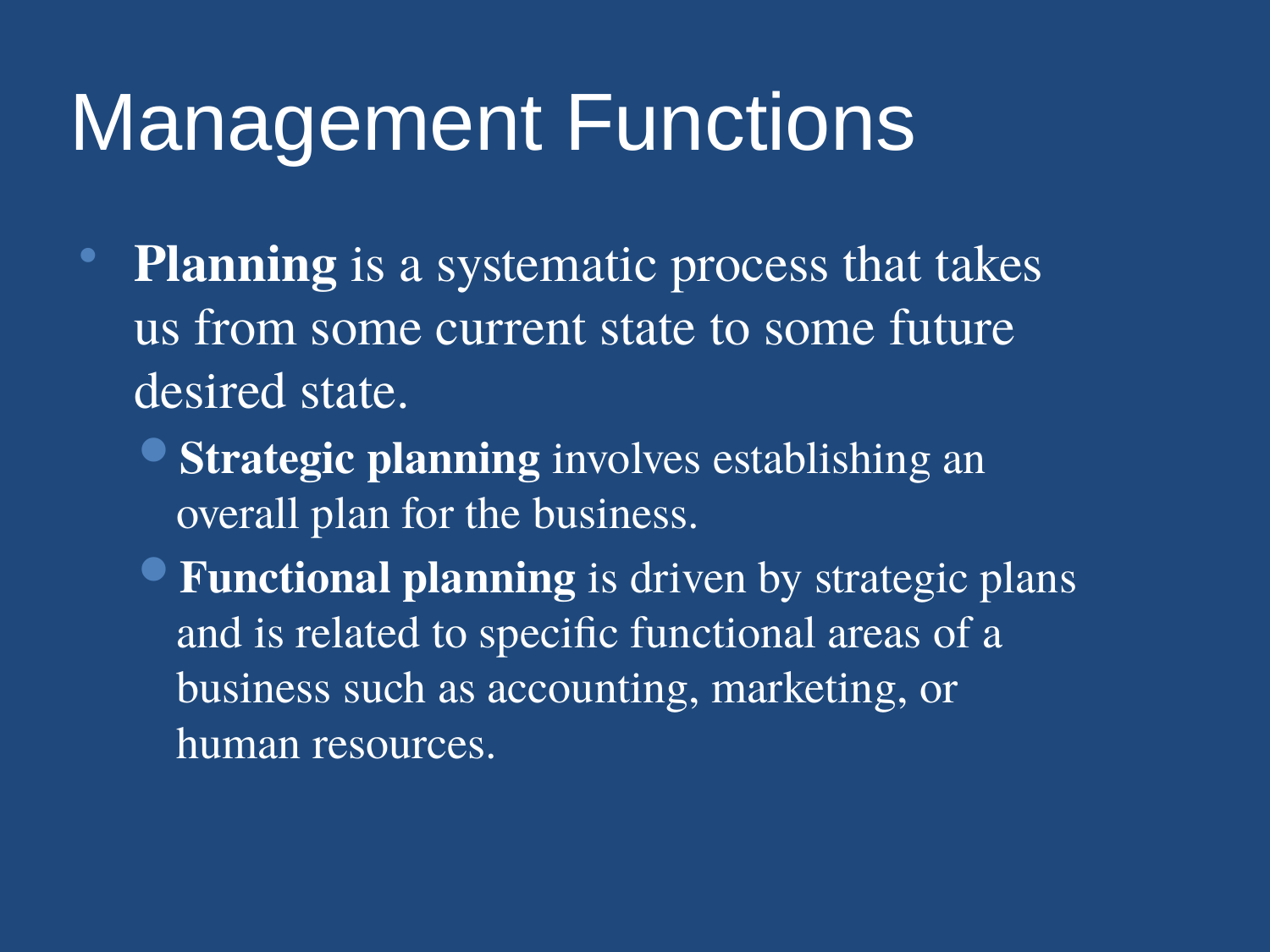

# Management Functions
Planning is a systematic process that takes us from some current state to some future desired state.
Strategic planning involves establishing an overall plan for the business.
Functional planning is driven by strategic plans and is related to specific functional areas of a business such as accounting, marketing, or human resources.